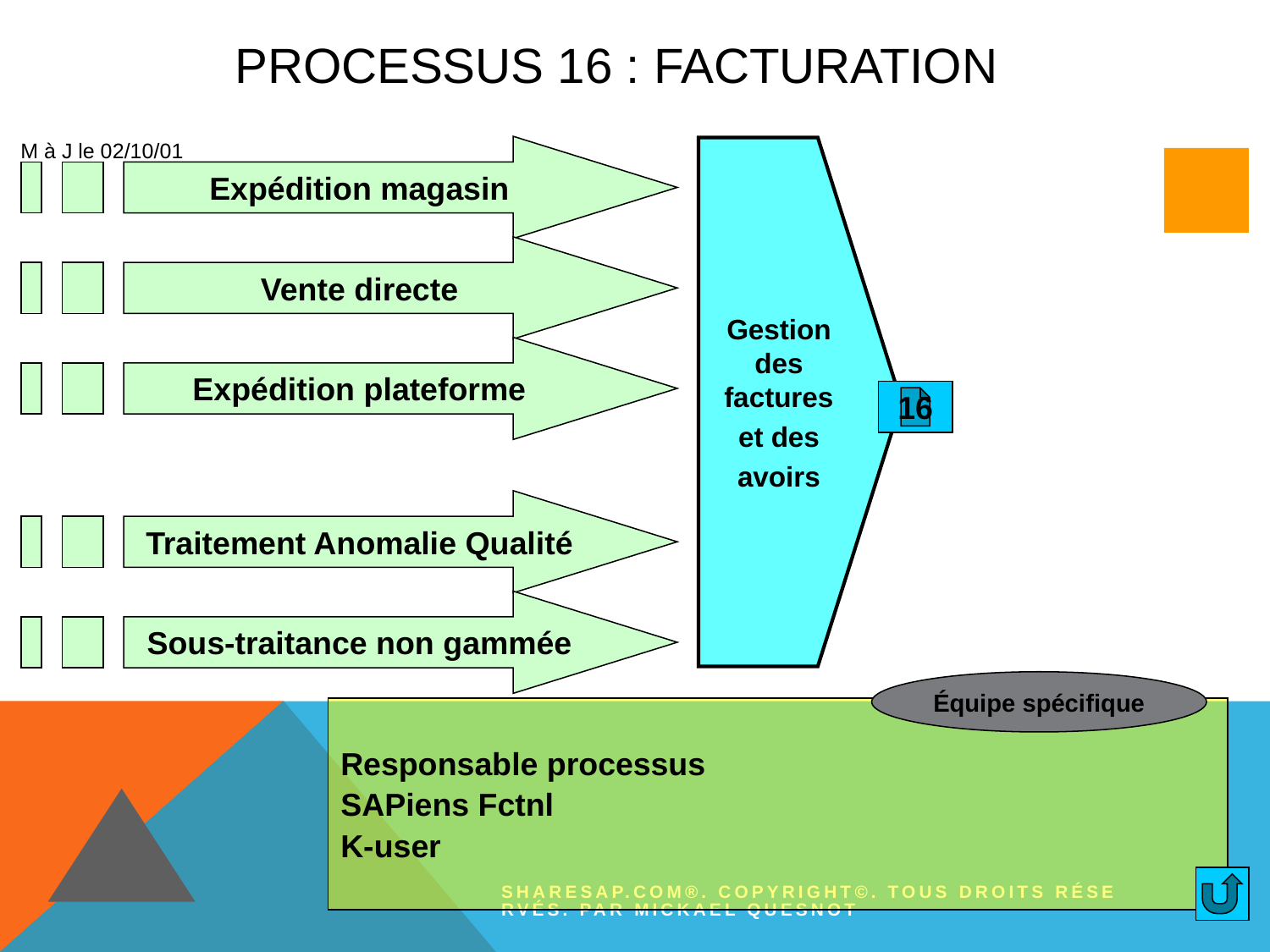

# Processus 16 : Facturation
M à J le 02/10/01
Gestion des factures
et des
avoirs
Expédition magasin

Vente directe
Expédition plateforme
16
Traitement Anomalie Qualité
Sous-traitance non gammée
Équipe spécifique
Responsable processus
SAPiens Fctnl
K-user

Sharesap.com®. Copyright©. Tous droits réservés. Par Mickael QUESNOT